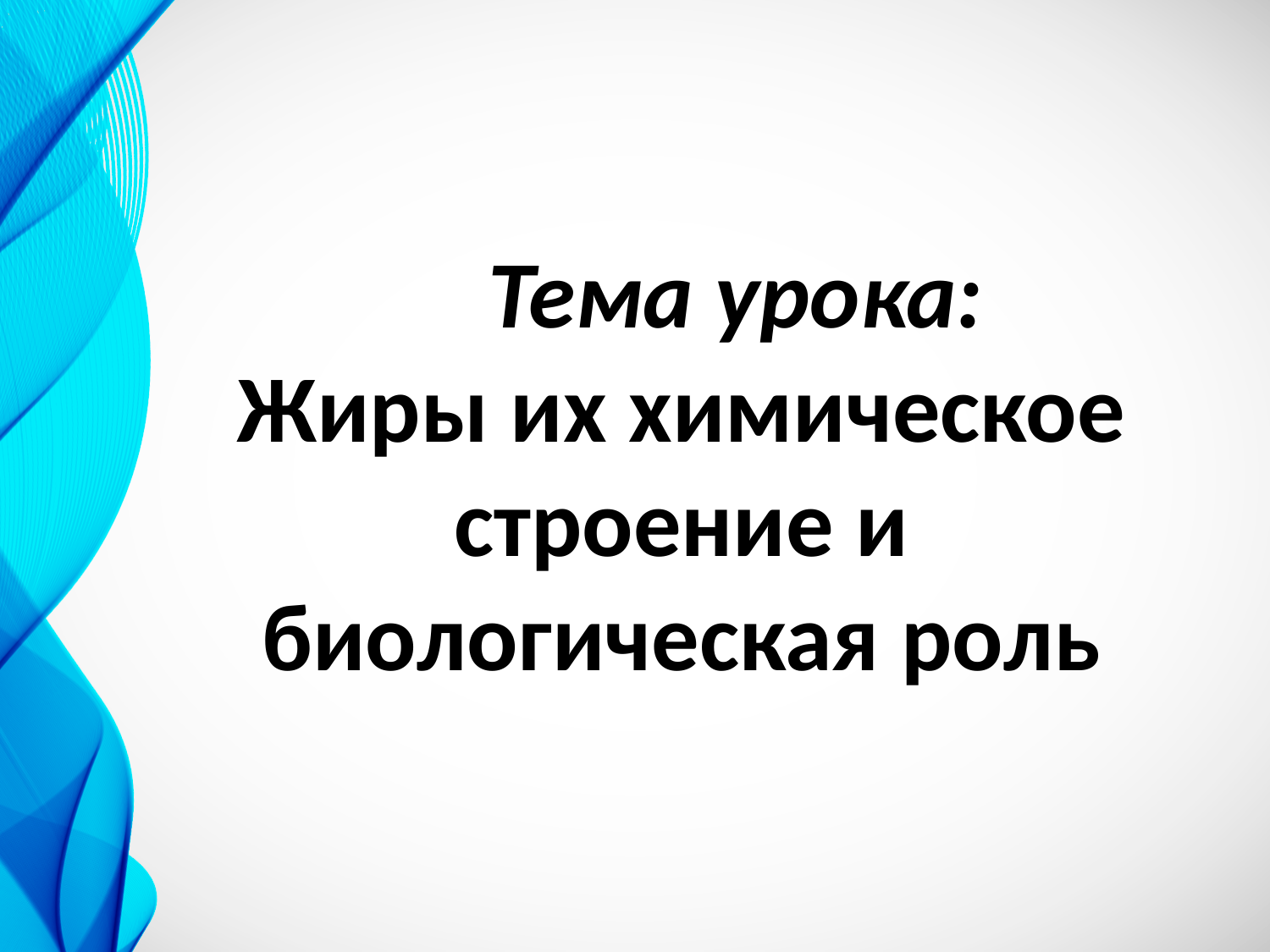

Тема урока:
Жиры их химическое строение и биологическая роль